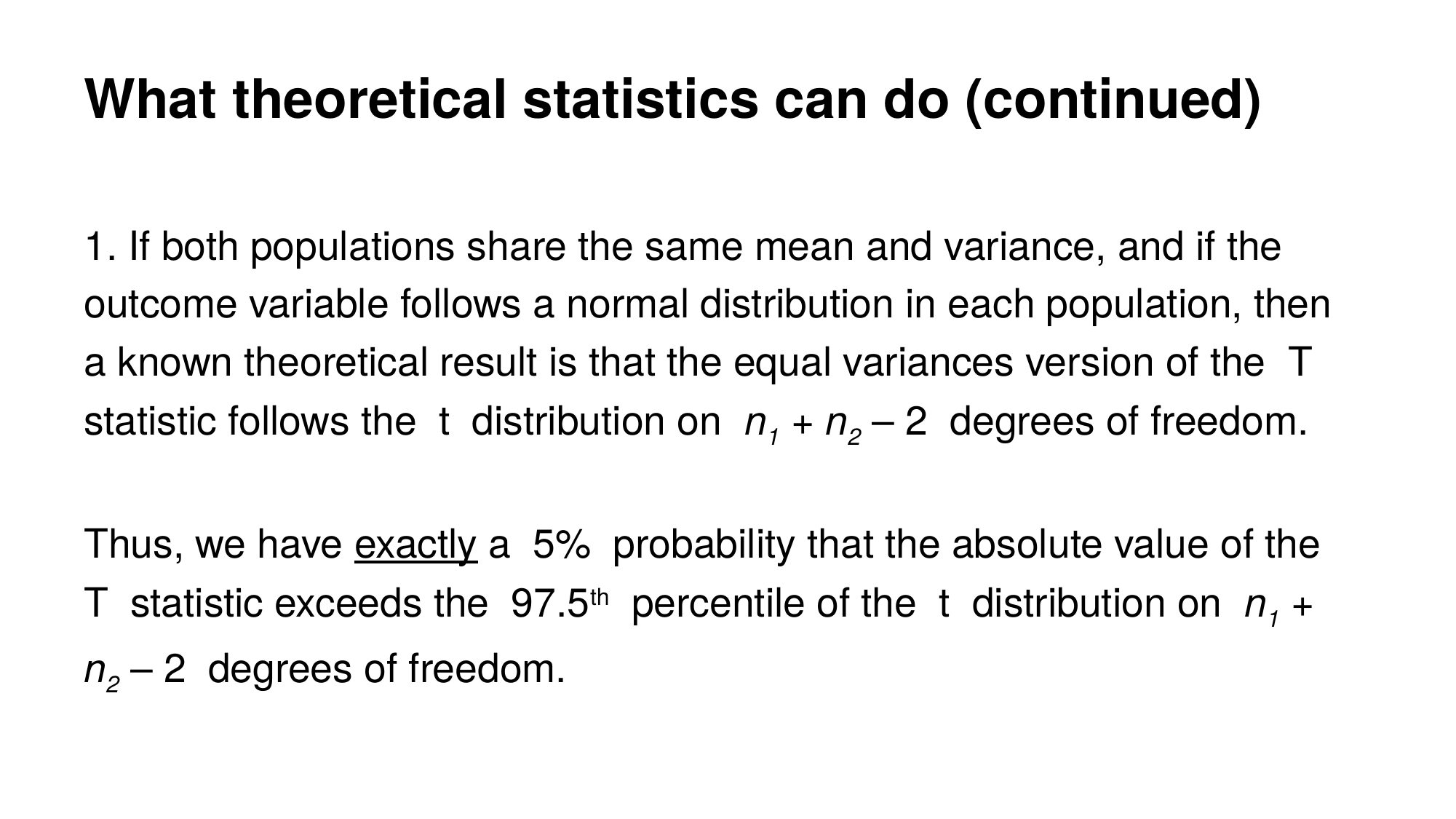

# What theoretical statistics can do (continued)
1. If both populations share the same mean and variance, and if the outcome variable follows a normal distribution in each population, then a known theoretical result is that the equal variances version of the  T  statistic follows the  t  distribution on  n1 + n2 – 2  degrees of freedom.

Thus, we have exactly a  5%  probability that the absolute value of the  T  statistic exceeds the  97.5th  percentile of the  t  distribution on  n1 + n2 – 2  degrees of freedom.